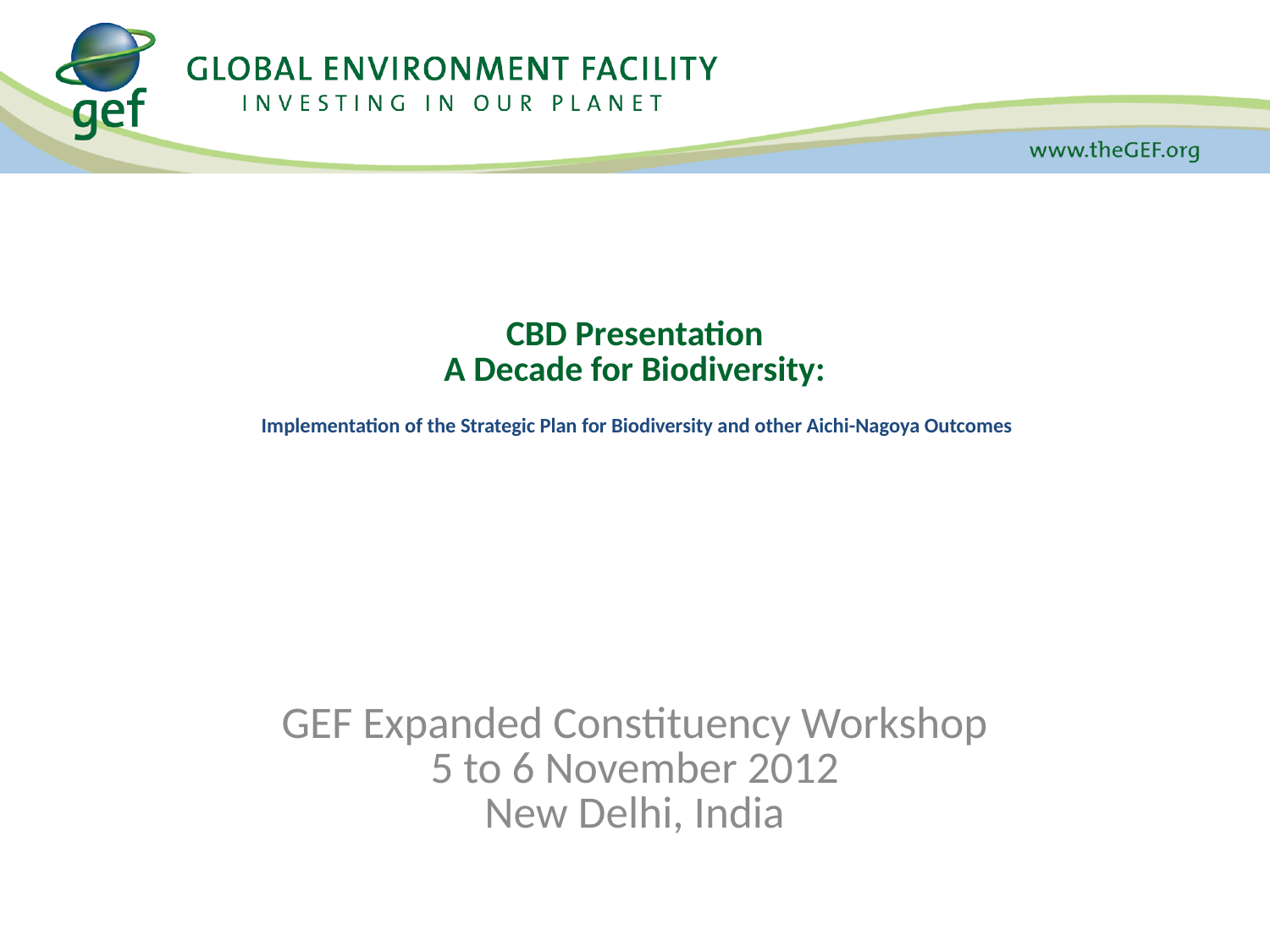

# CBD Presentation A Decade for Biodiversity: Implementation of the Strategic Plan for Biodiversity and other Aichi-Nagoya Outcomes
GEF Expanded Constituency Workshop
5 to 6 November 2012
New Delhi, India